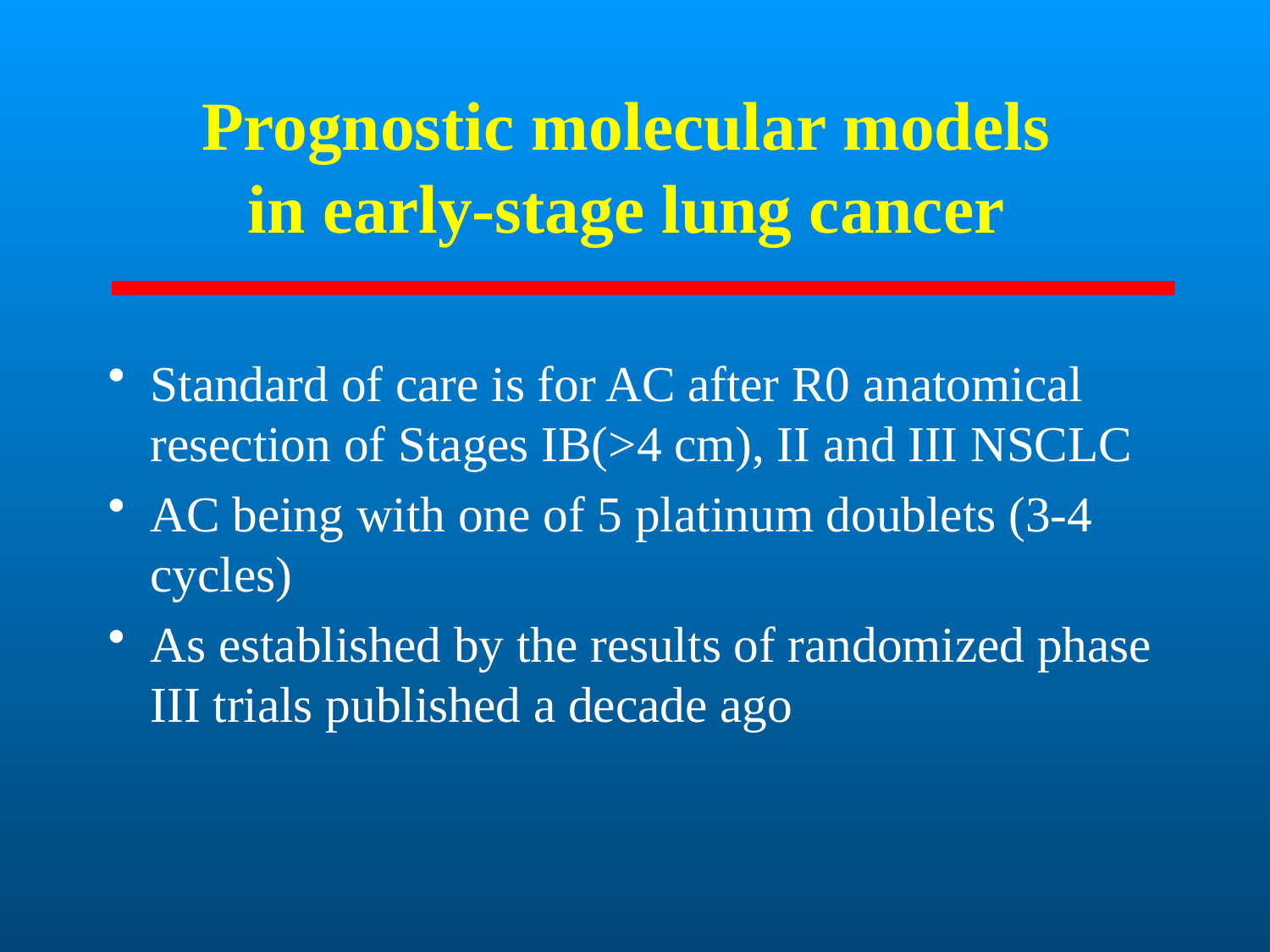

# Prognostic molecular models in early-stage lung cancer

Standard of care is for AC after R0 anatomical resection of Stages IB(>4 cm), II and III NSCLC
AC being with one of 5 platinum doublets (3-4 cycles)
As established by the results of randomized phase III trials published a decade ago